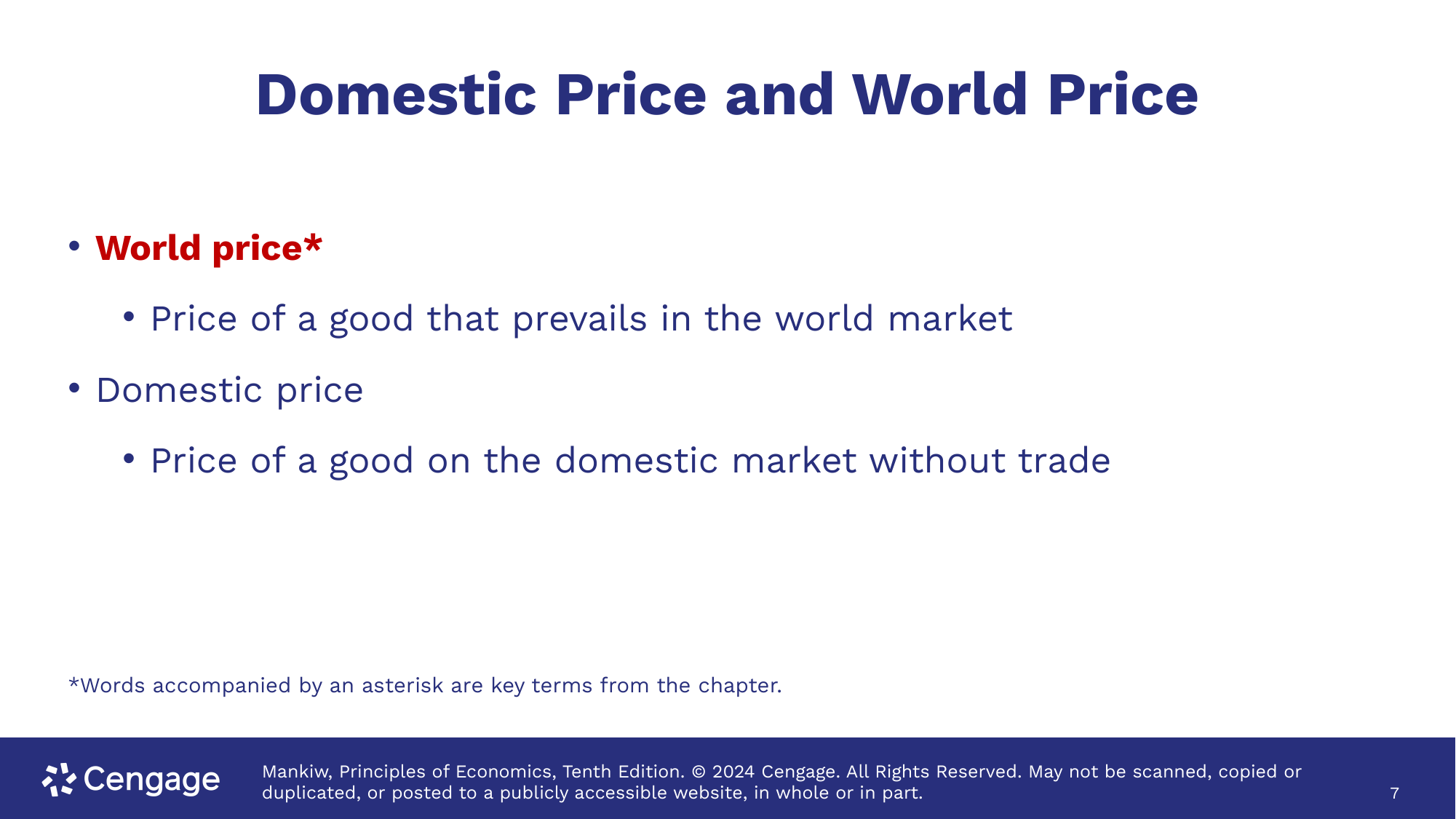

# Domestic Price and World Price
World price*
Price of a good that prevails in the world market
Domestic price
Price of a good on the domestic market without trade
*Words accompanied by an asterisk are key terms from the chapter.